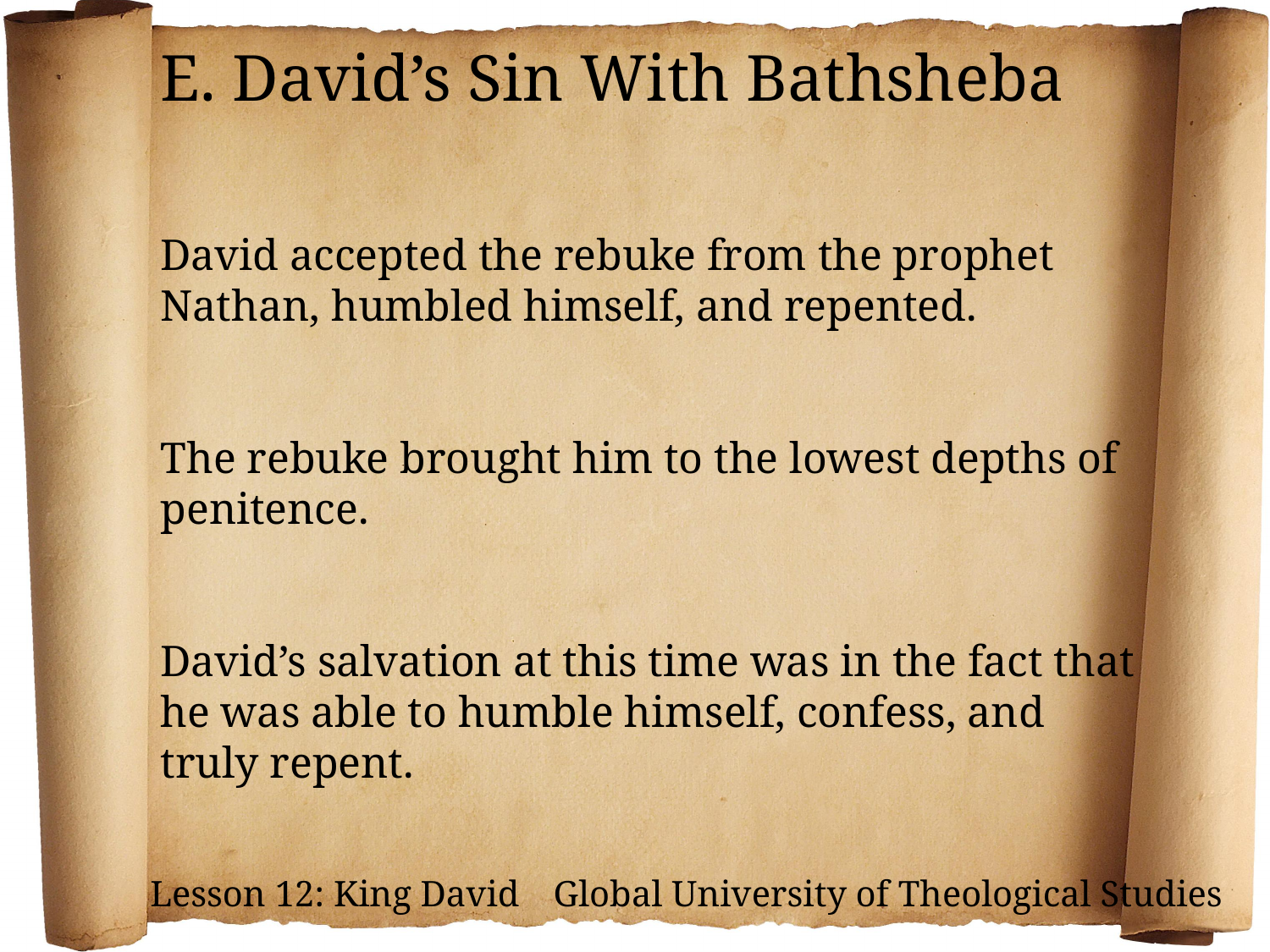

E. David’s Sin With Bathsheba
David accepted the rebuke from the prophet Nathan, humbled himself, and repented.

The rebuke brought him to the lowest depths of penitence.

David’s salvation at this time was in the fact that he was able to humble himself, confess, and truly repent.
Lesson 12: King David    Global University of Theological Studies